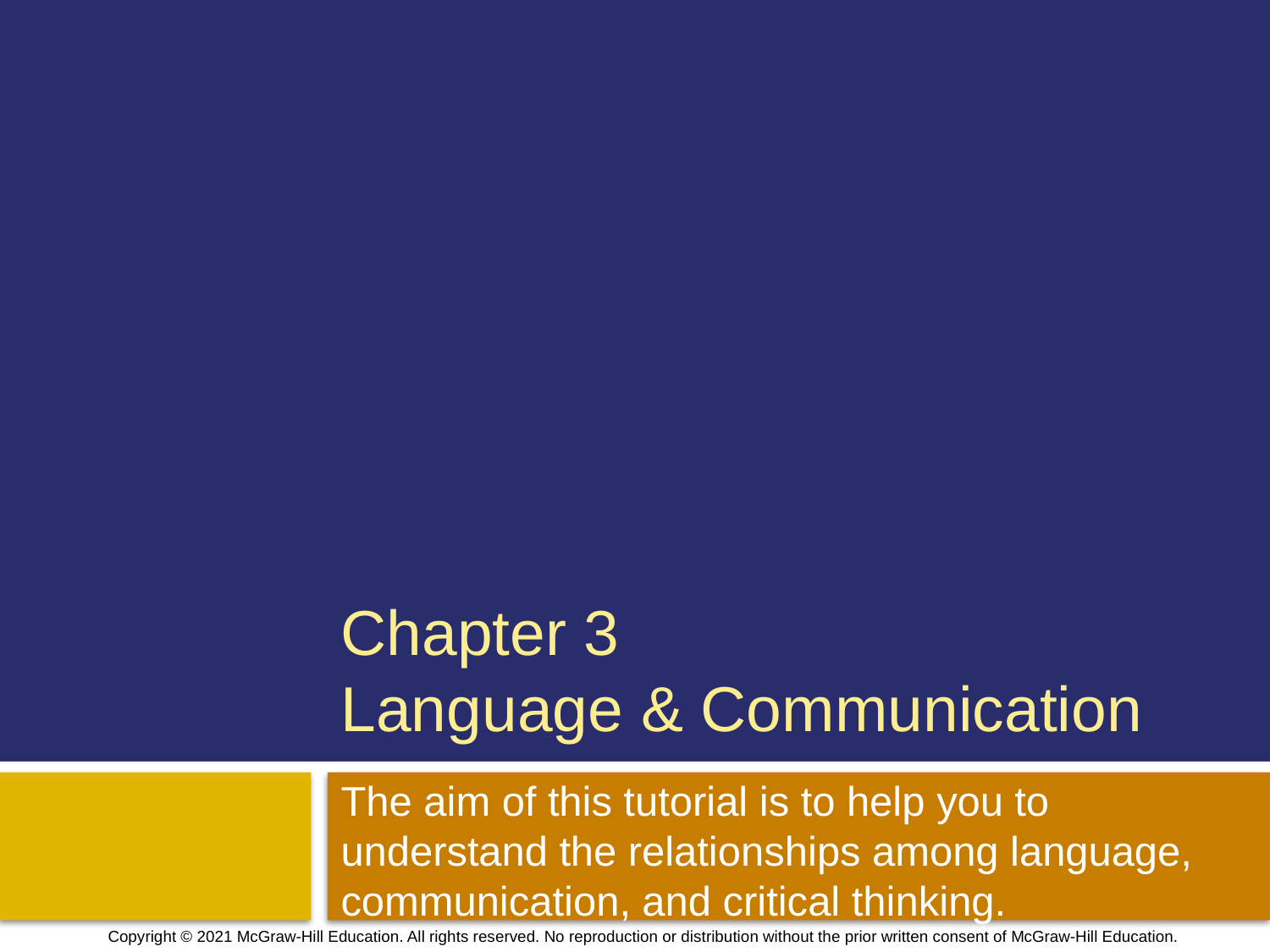

# Chapter 3 Language & Communication
The aim of this tutorial is to help you to understand the relationships among language, communication, and critical thinking.
Copyright © 2021 McGraw-Hill Education. All rights reserved. No reproduction or distribution without the prior written consent of McGraw-Hill Education.